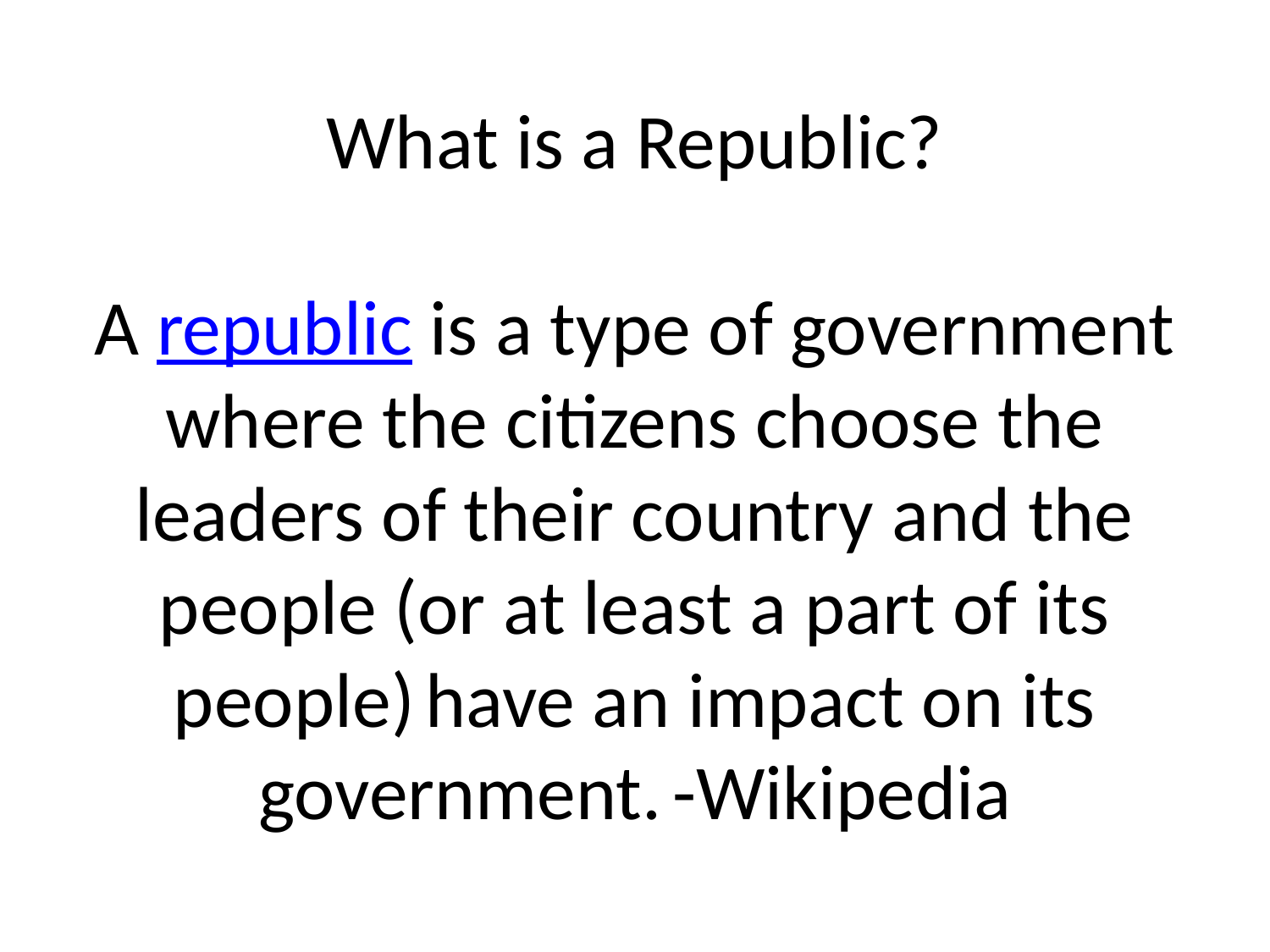

# What is a Republic? A republic is a type of government where the citizens choose the leaders of their country and the people (or at least a part of its people) have an impact on its government. -Wikipedia